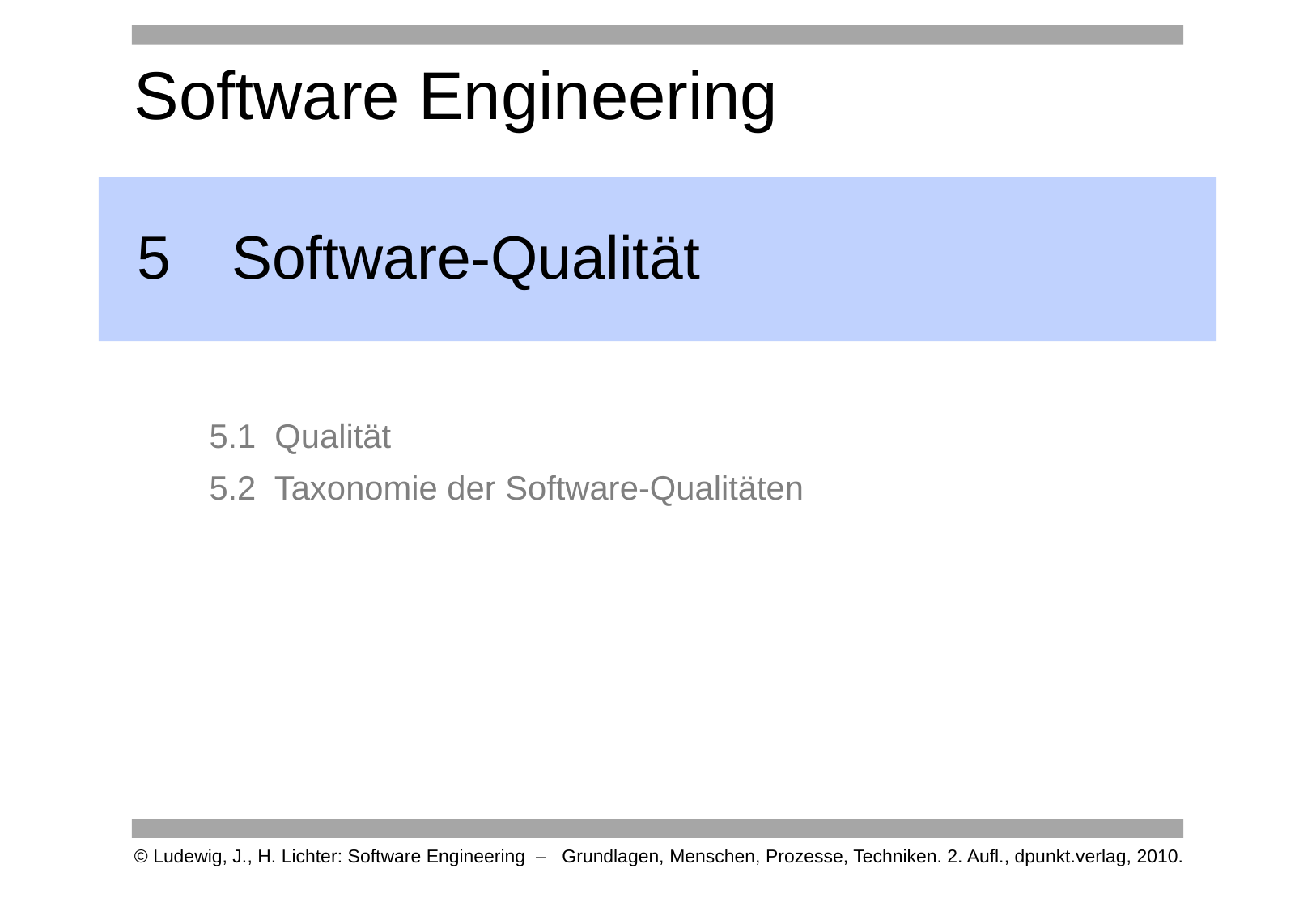

# 5	Software-Qualität
5.1  Qualität
5.2  Taxonomie der Software-Qualitäten